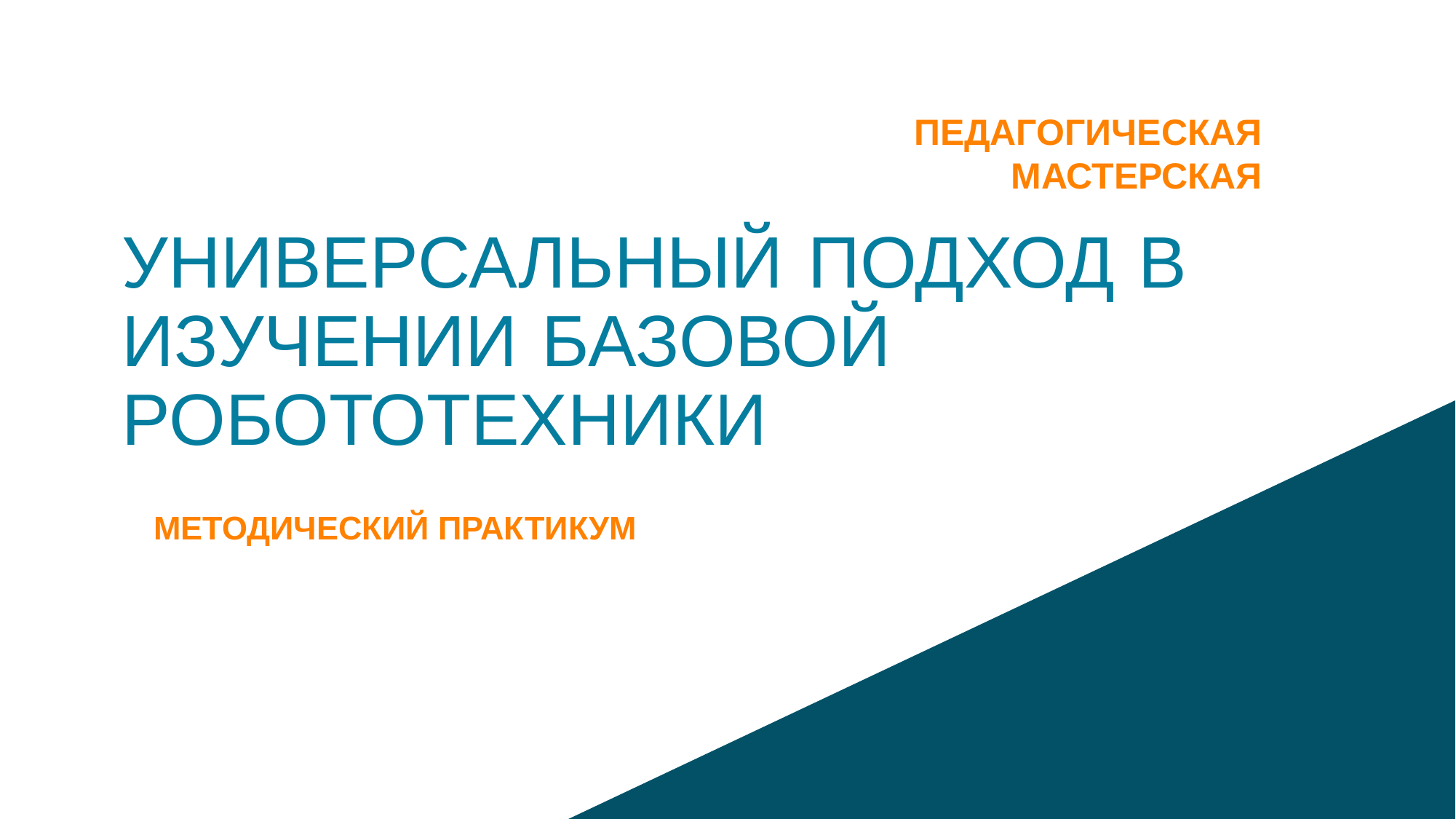

Педагогическая мастерская
# универсальный подход в изучении базовой робототехники
МЕТОДИЧЕСКИЙ ПРАКТИКУМ